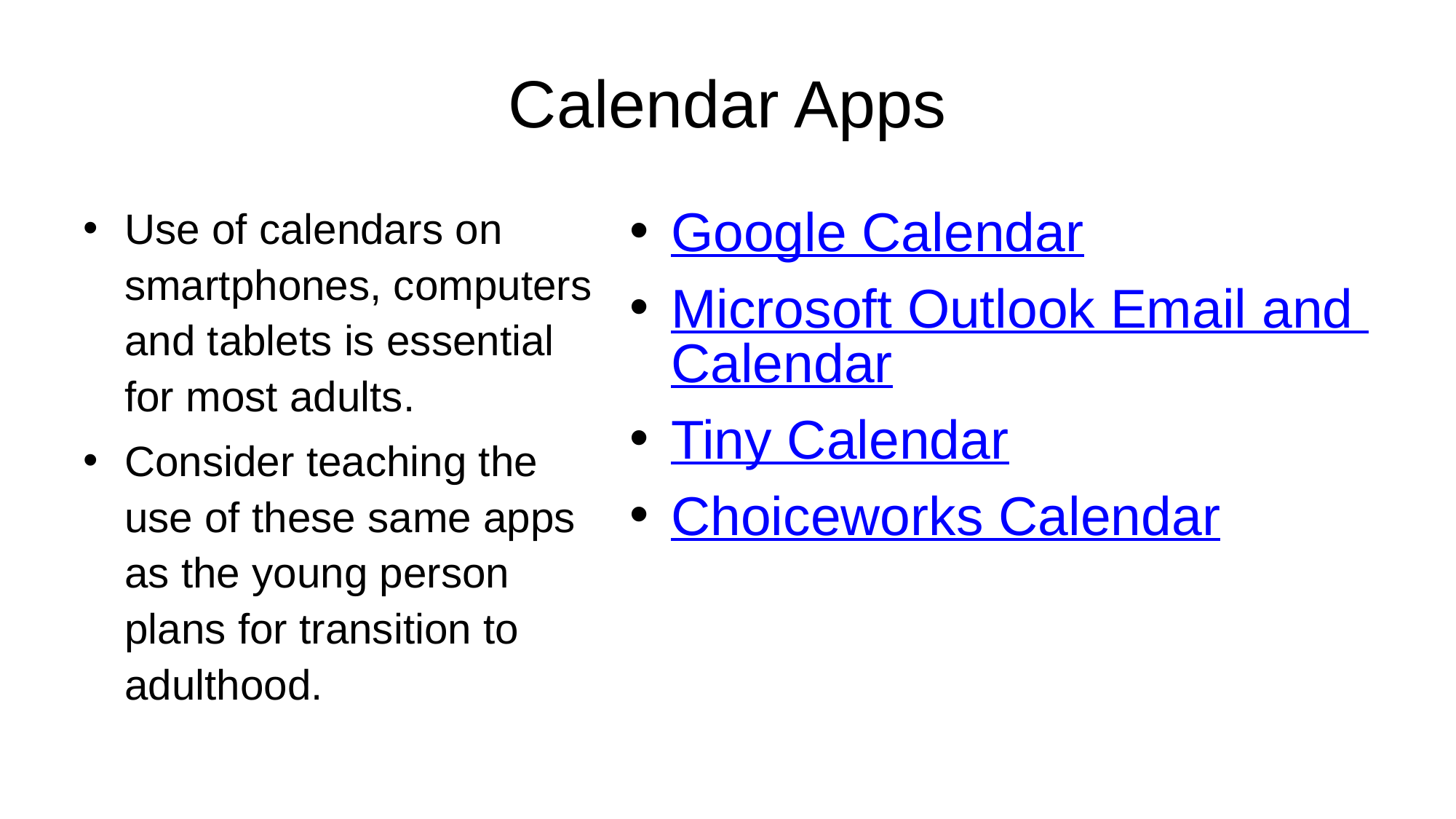

# Calendar Apps
Use of calendars on smartphones, computers and tablets is essential for most adults.
Consider teaching the use of these same apps as the young person plans for transition to adulthood.
Google Calendar
Microsoft Outlook Email and Calendar
Tiny Calendar
Choiceworks Calendar